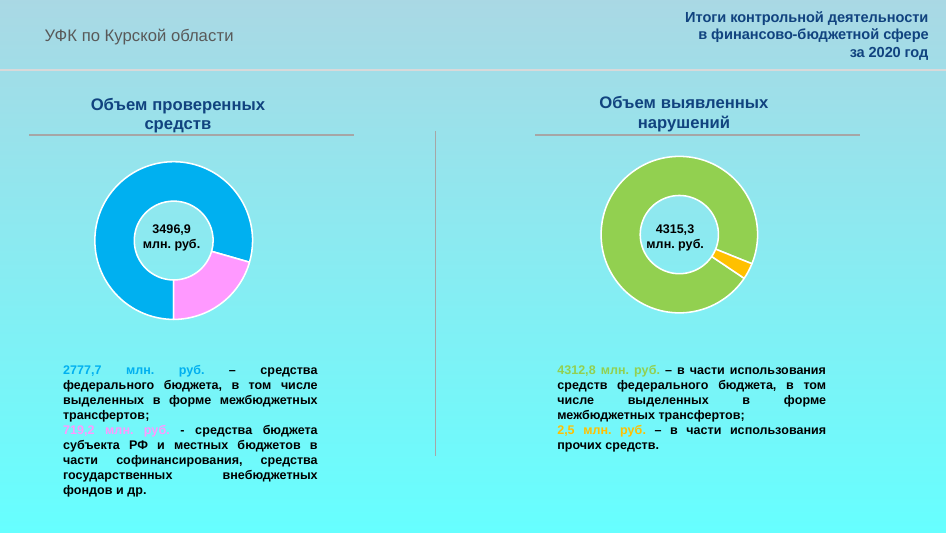

Итоги контрольной деятельности
в финансово-бюджетной сфере
за 2020 год
УФК по Курской области

Объем выявленных нарушений
Объем проверенных средств

### Chart

| Category | Продажи |
|---|---|
| Кв. 1 | 4312.8 |
| Кв. 2 | 150.5 |

### Chart

| Category | Продажи |
|---|---|
| Кв. 1 | 2777.7 |
| Кв. 2 | 719.2 |
4315,3
млн. руб.
3496,9
млн. руб.
4312,8 млн. руб. – в части использования средств федерального бюджета, в том числе выделенных в форме межбюджетных трансфертов;
2,5 млн. руб. – в части использования прочих средств.
2777,7 млн. руб. – средства федерального бюджета, в том числе выделенных в форме межбюджетных трансфертов;
719,2 млн. руб. - средства бюджета субъекта РФ и местных бюджетов в части софинансирования, средства государственных внебюджетных фондов и др.